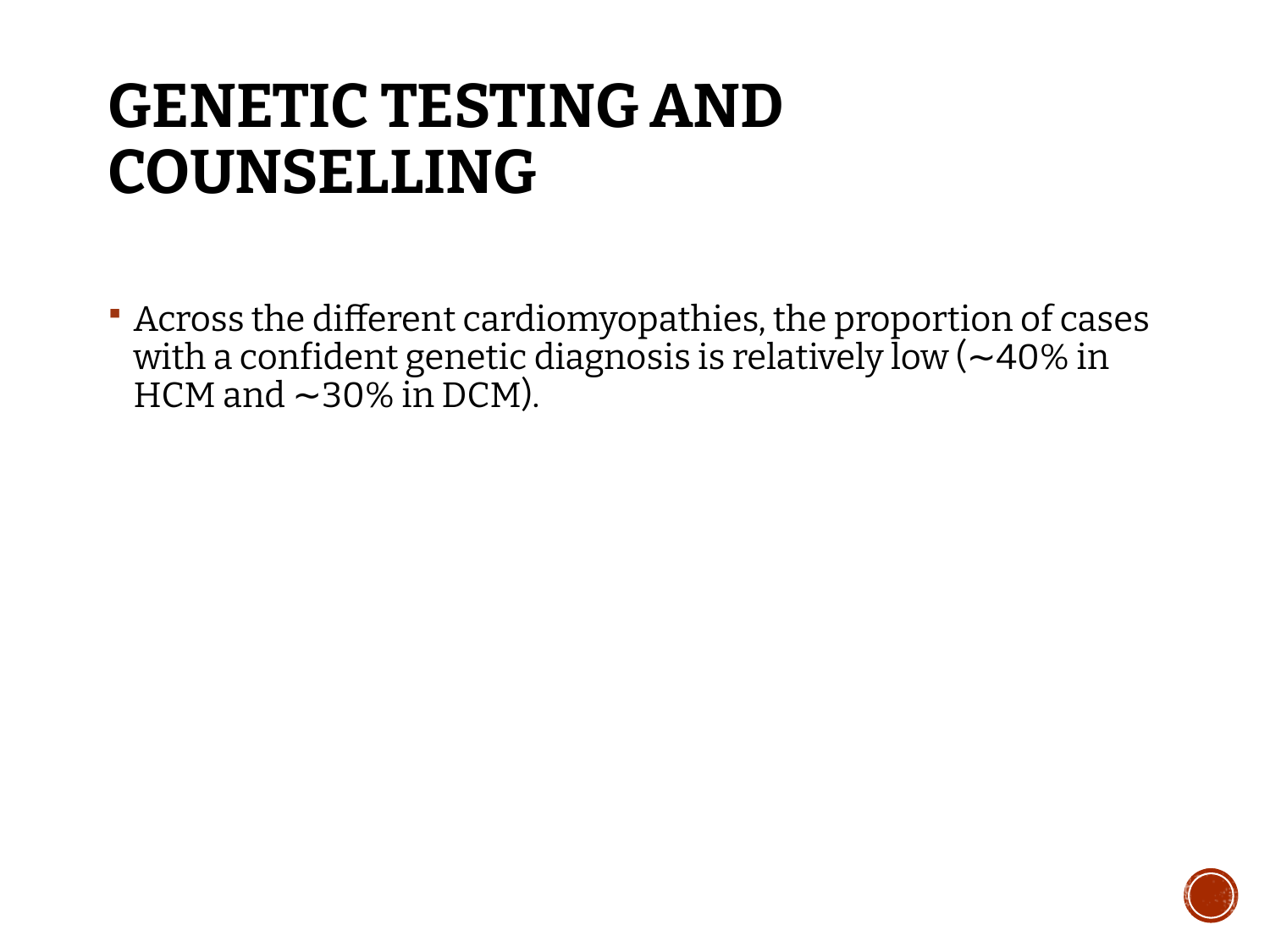

# Genetic testing and counselling
Across the different cardiomyopathies, the proportion of cases with a confident genetic diagnosis is relatively low (∼40% in HCM and ∼30% in DCM).